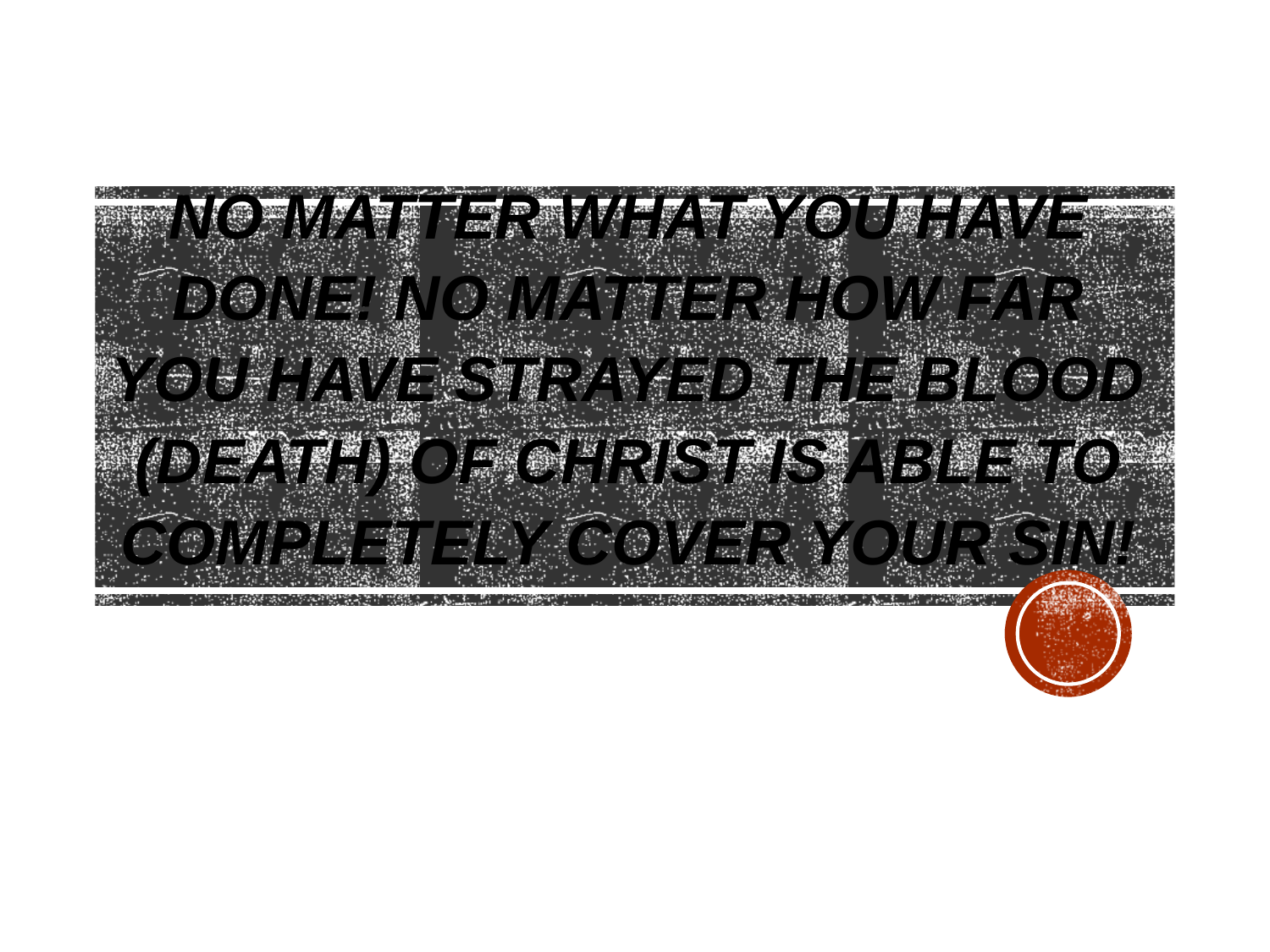

NO MATTER WHAT YOU HAVE DONE! NO MATTER HOW FAR YOU HAVE STRAYED THE BLOOD (DEATH) OF CHRIST IS ABLE TO COMPLETELY COVER YOUR SIN!